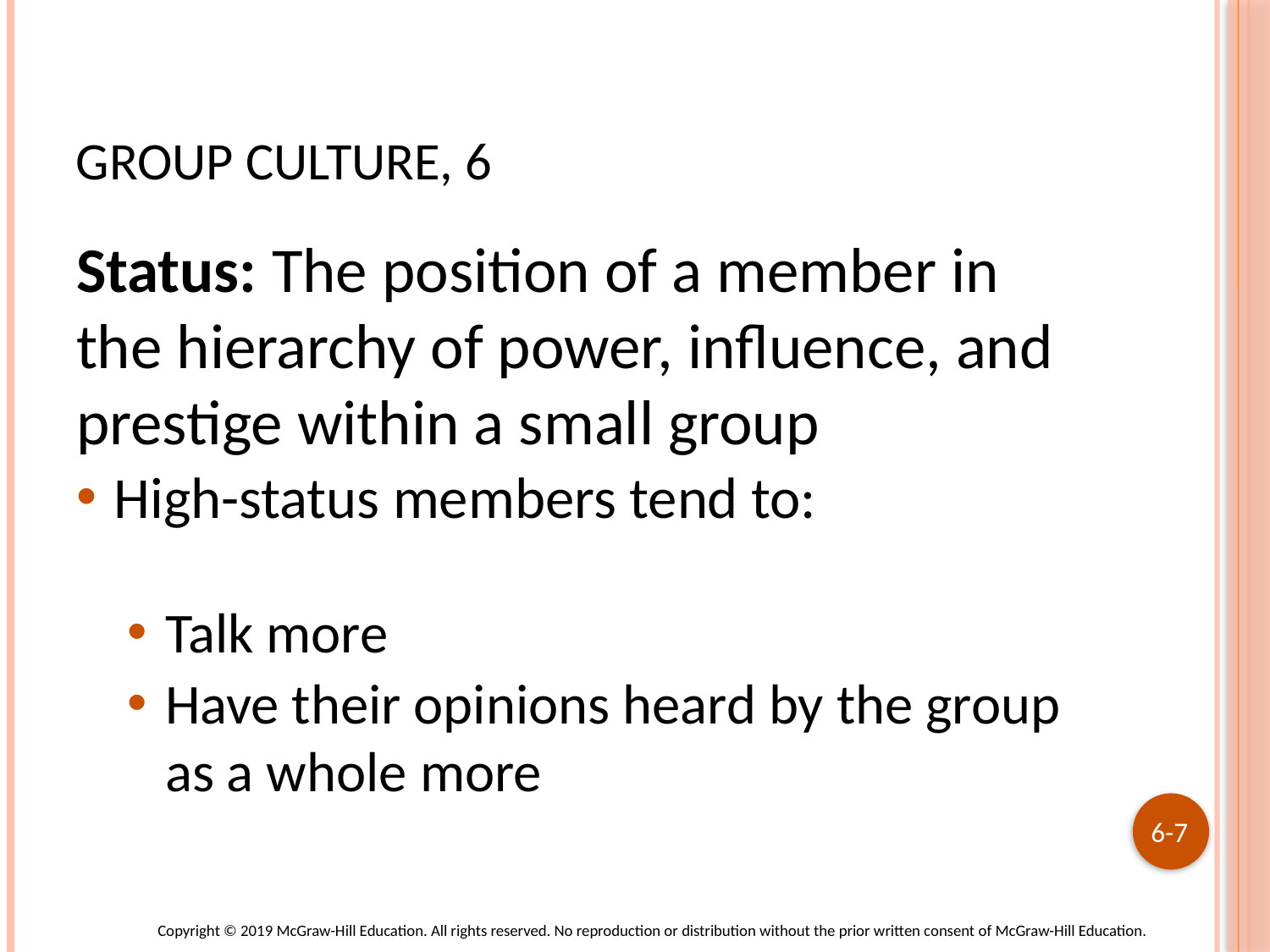

# Group Culture, 6
Status: The position of a member in the hierarchy of power, influence, and prestige within a small group
High-status members tend to:

Talk more
Have their opinions heard by the group as a whole more